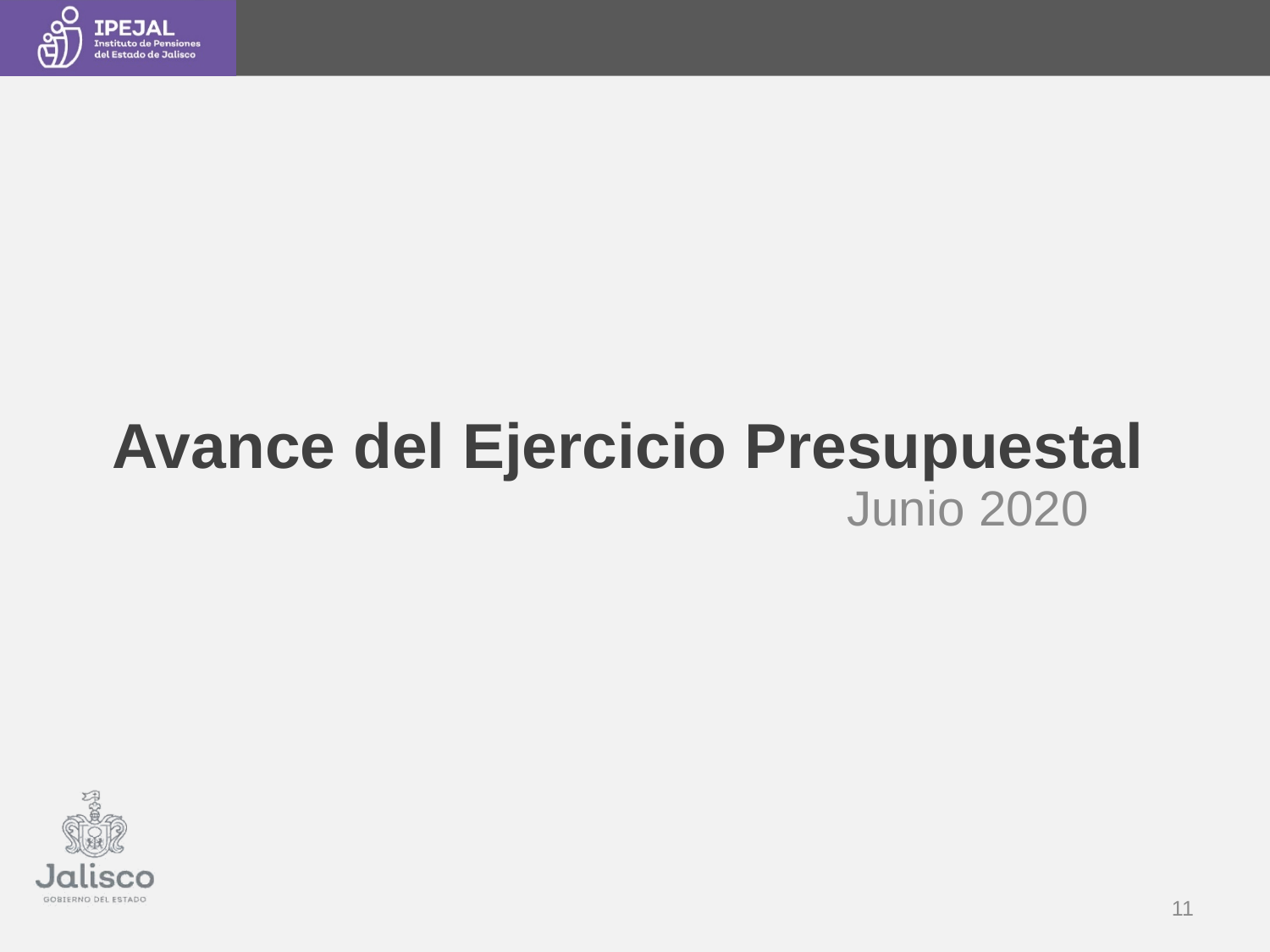

# Avance del Ejercicio Presupuestal
Junio 2020
11